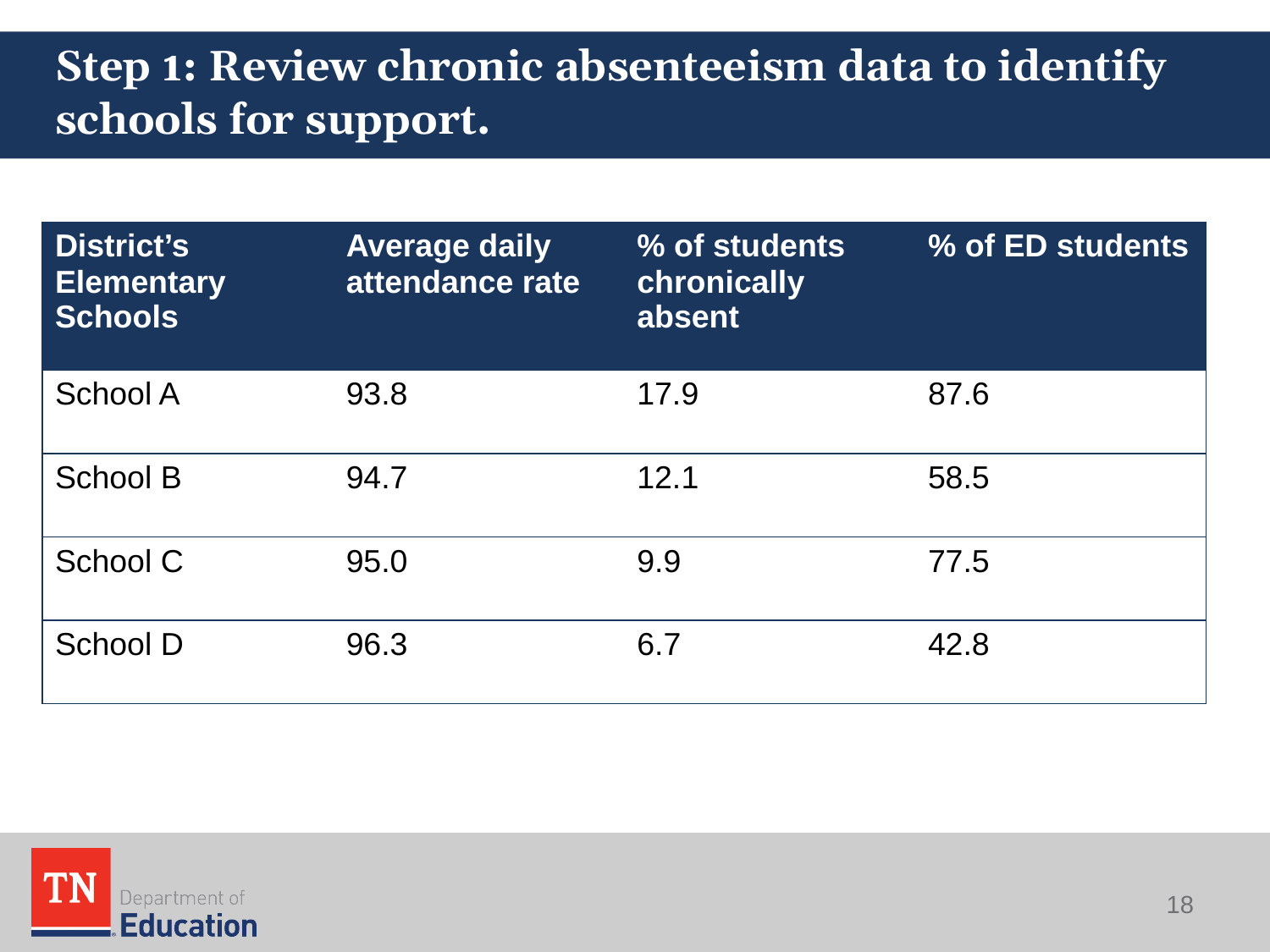

# Step 1: Review chronic absenteeism data to identify schools for support.
| District’s Elementary Schools | Average daily attendance rate | % of students chronically absent | % of ED students |
| --- | --- | --- | --- |
| School A | 93.8 | 17.9 | 87.6 |
| School B | 94.7 | 12.1 | 58.5 |
| School C | 95.0 | 9.9 | 77.5 |
| School D | 96.3 | 6.7 | 42.8 |
18